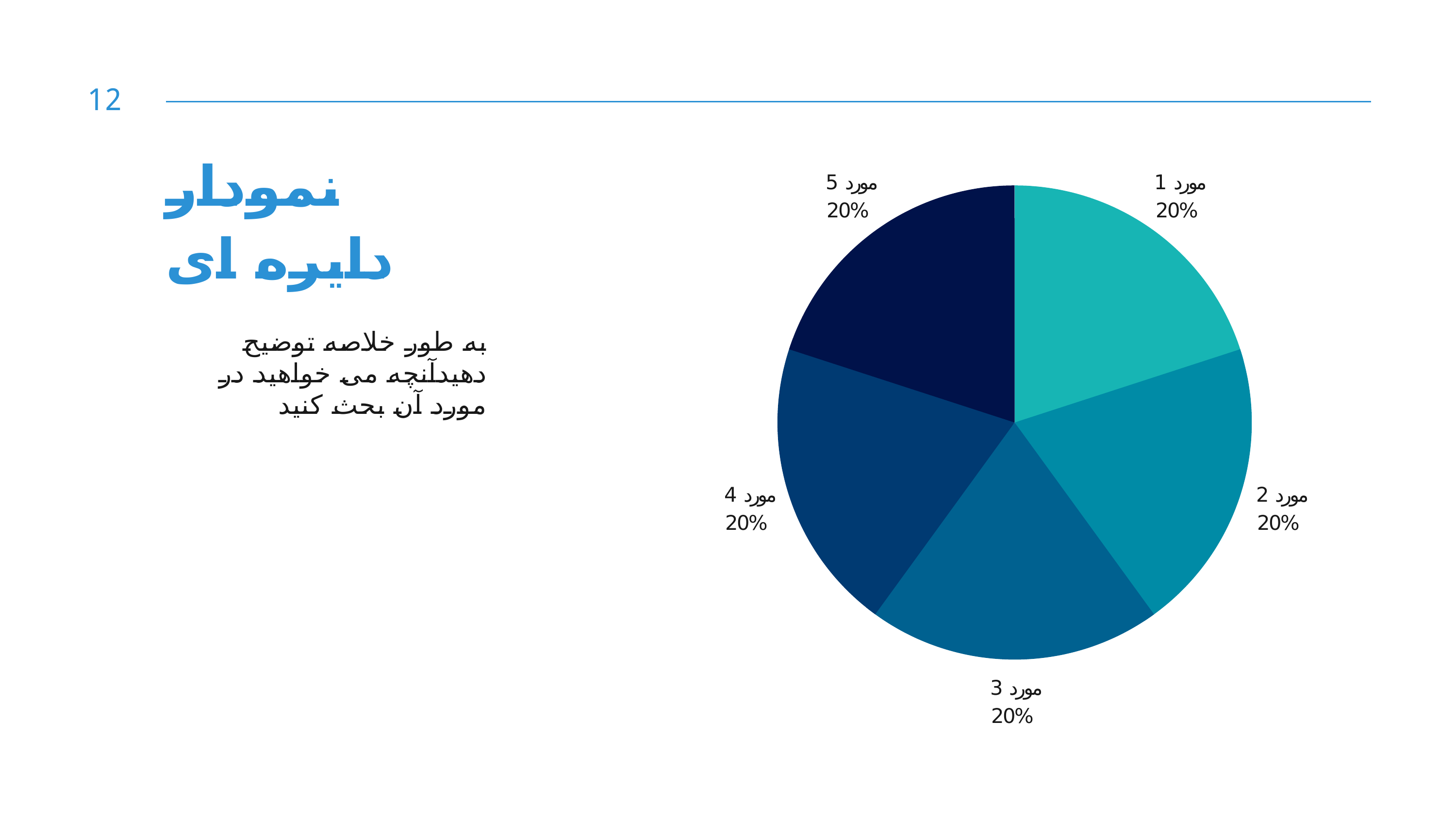

12

# نمودار دایره ای
مورد 5
20%
مورد 1
20%

به طور خلاصه توضیح دهیدآنچه می خواهید در مورد آن بحث کنید
مورد 4
20%
مورد 2
20%
مورد 3
20%